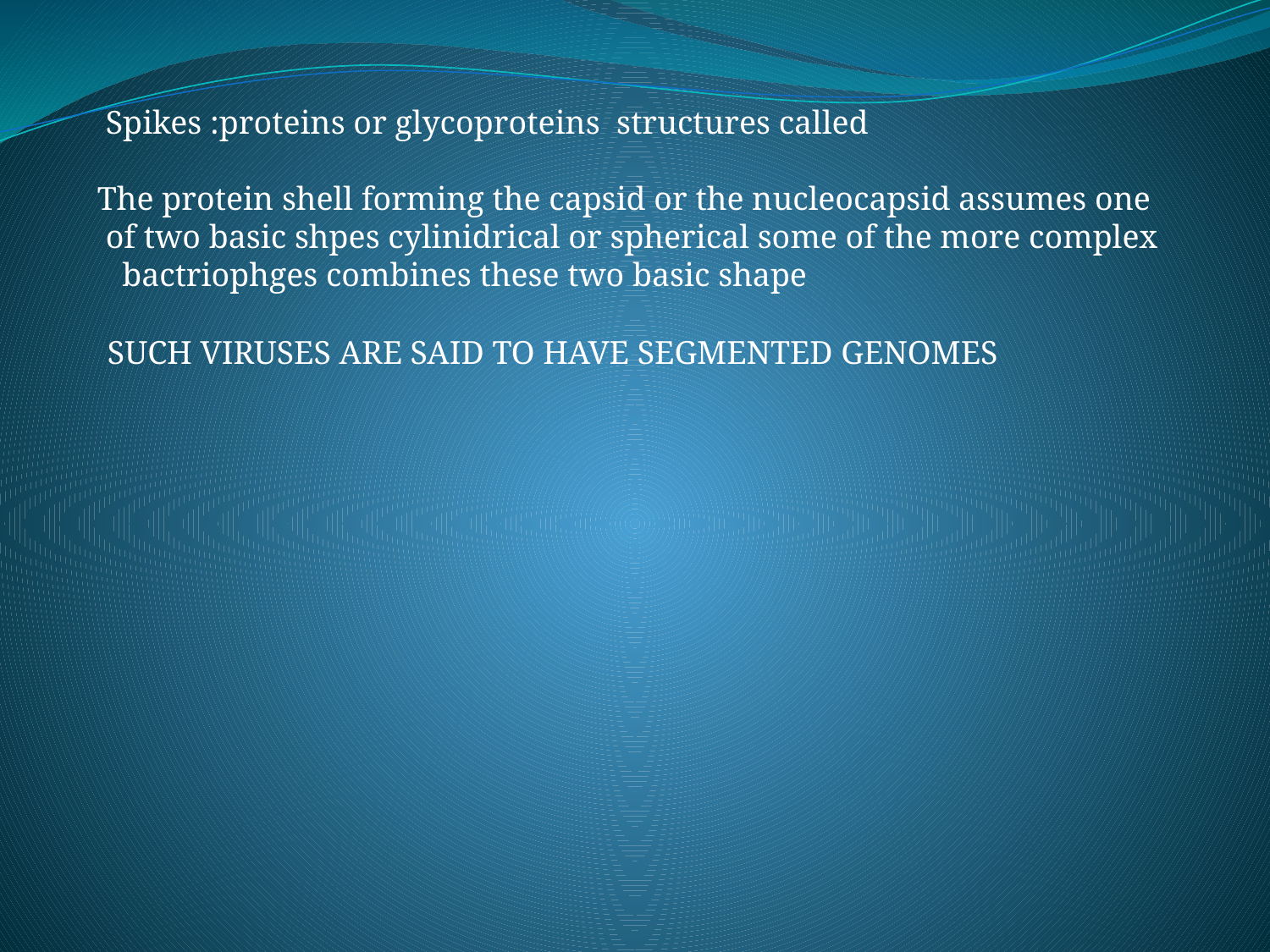

Spikes :proteins or glycoproteins  structures called

The protein shell forming the capsid or the nucleocapsid assumes one of two basic shpes cylinidrical or spherical some of the more complex
   bactriophges combines these two basic shape

SUCH VIRUSES ARE SAID TO HAVE SEGMENTED GENOMES